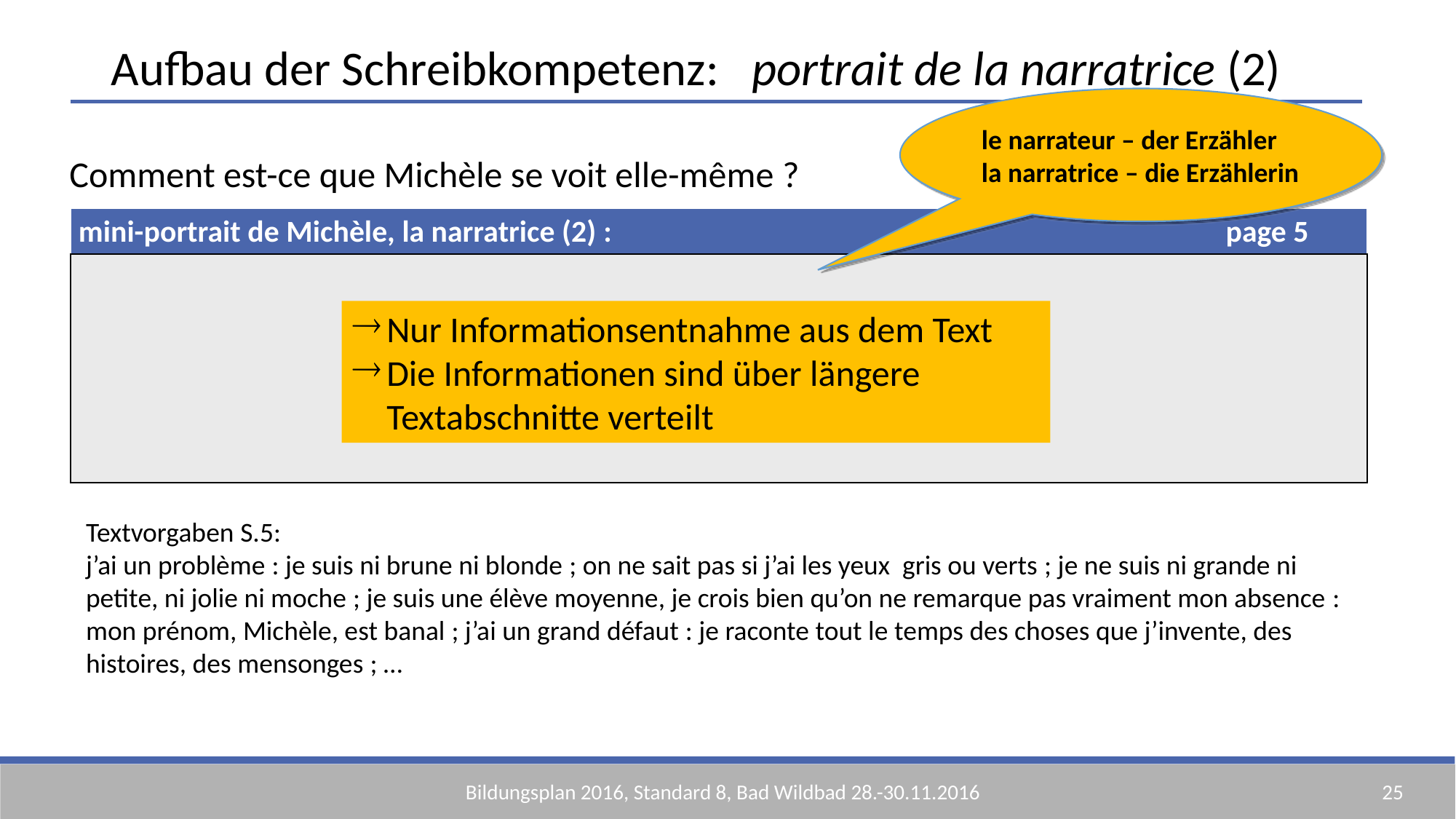

Aufbau der Schreibkompetenz:   portrait de la narratrice (2)
le narrateur – der Erzähler
la narratrice – die Erzählerin
Comment est-ce que Michèle se voit elle-même ?
| mini-portrait de Michèle, la narratrice (2) : page 5 |
| --- |
|  |
Nur Informationsentnahme aus dem Text
Die Informationen sind über längere Textabschnitte verteilt
Textvorgaben S.5:
j’ai un problème : je suis ni brune ni blonde ; on ne sait pas si j’ai les yeux  gris ou verts ; je ne suis ni grande ni petite, ni jolie ni moche ; je suis une élève moyenne, je crois bien qu’on ne remarque pas vraiment mon absence : mon prénom, Michèle, est banal ; j’ai un grand défaut : je raconte tout le temps des choses que j’invente, des histoires, des mensonges ; …